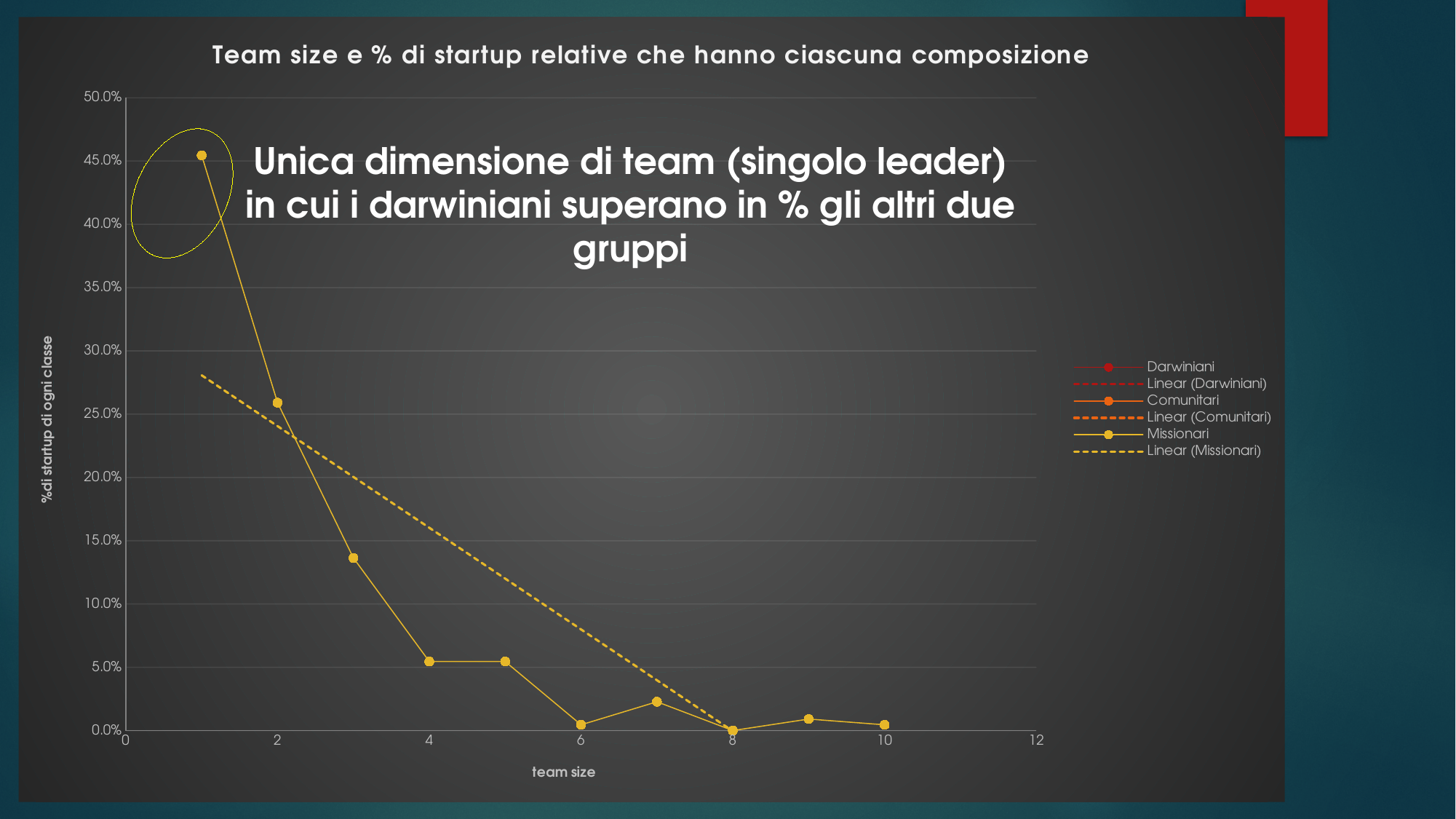

### Chart: Team size e % di startup relative che hanno ciascuna composizione

| Category |  |  |  |
|---|---|---|---|
Unica dimensione di team (singolo leader) in cui i darwiniani superano in % gli altri due gruppi